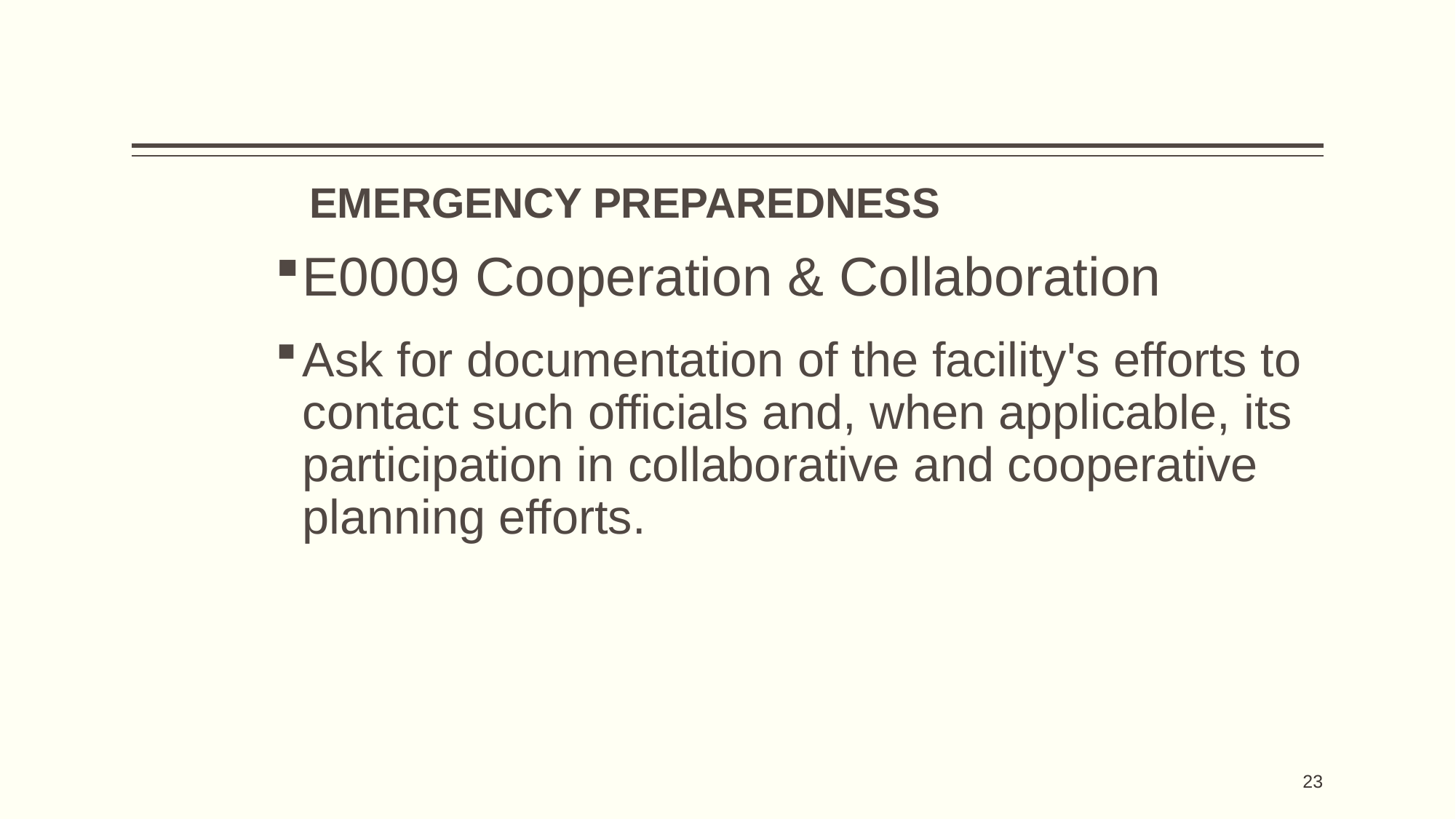

# EMERGENCY PREPAREDNESS

E0009 Cooperation & Collaboration
Ask for documentation of the facility's efforts to contact such officials and, when applicable, its participation in collaborative and cooperative planning efforts.
23